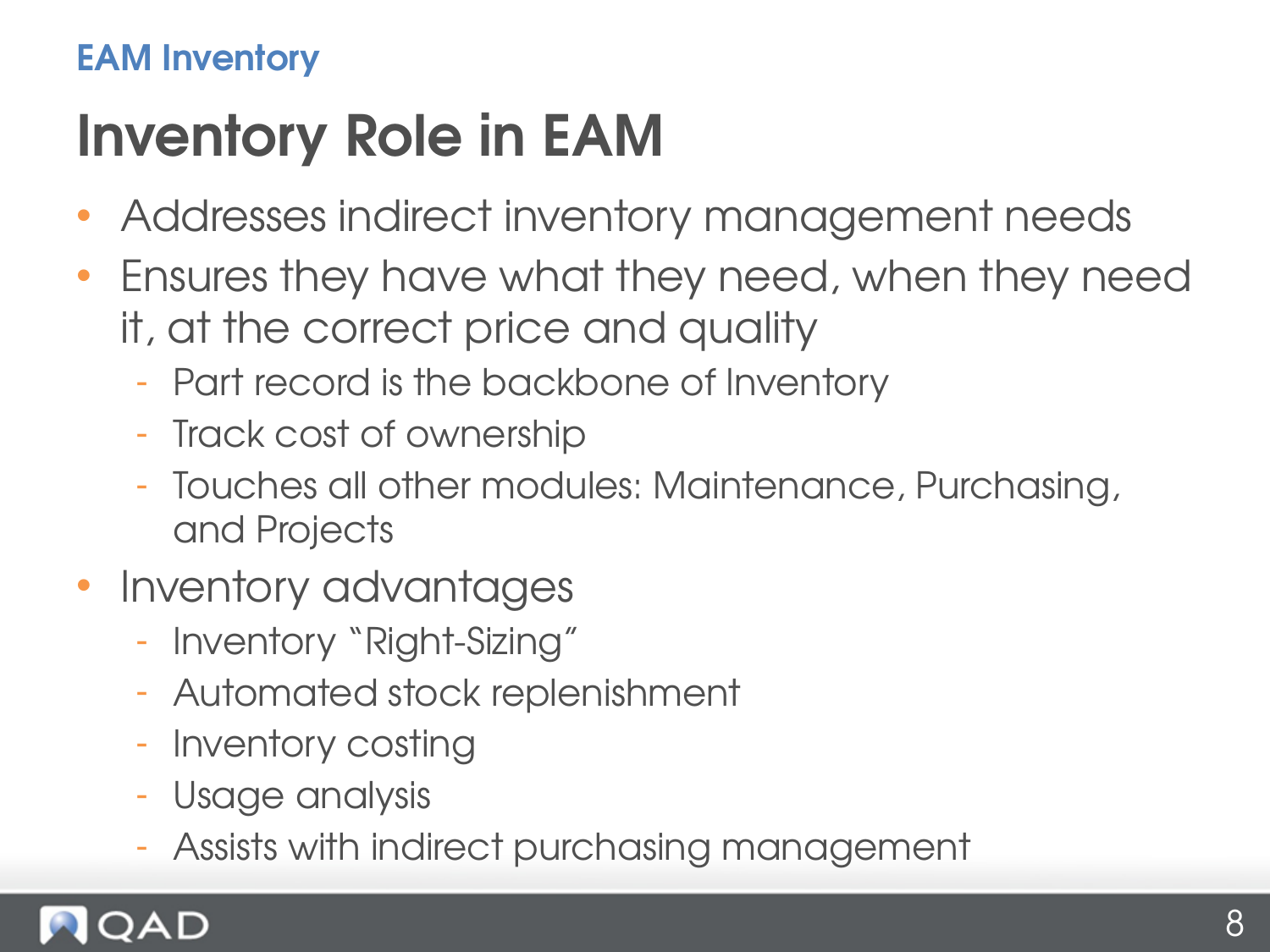

EAM Inventory
# Inventory Role in EAM
Addresses indirect inventory management needs
Ensures they have what they need, when they need it, at the correct price and quality
Part record is the backbone of Inventory
Track cost of ownership
Touches all other modules: Maintenance, Purchasing, and Projects
Inventory advantages
Inventory “Right-Sizing”
Automated stock replenishment
Inventory costing
Usage analysis
Assists with indirect purchasing management

8